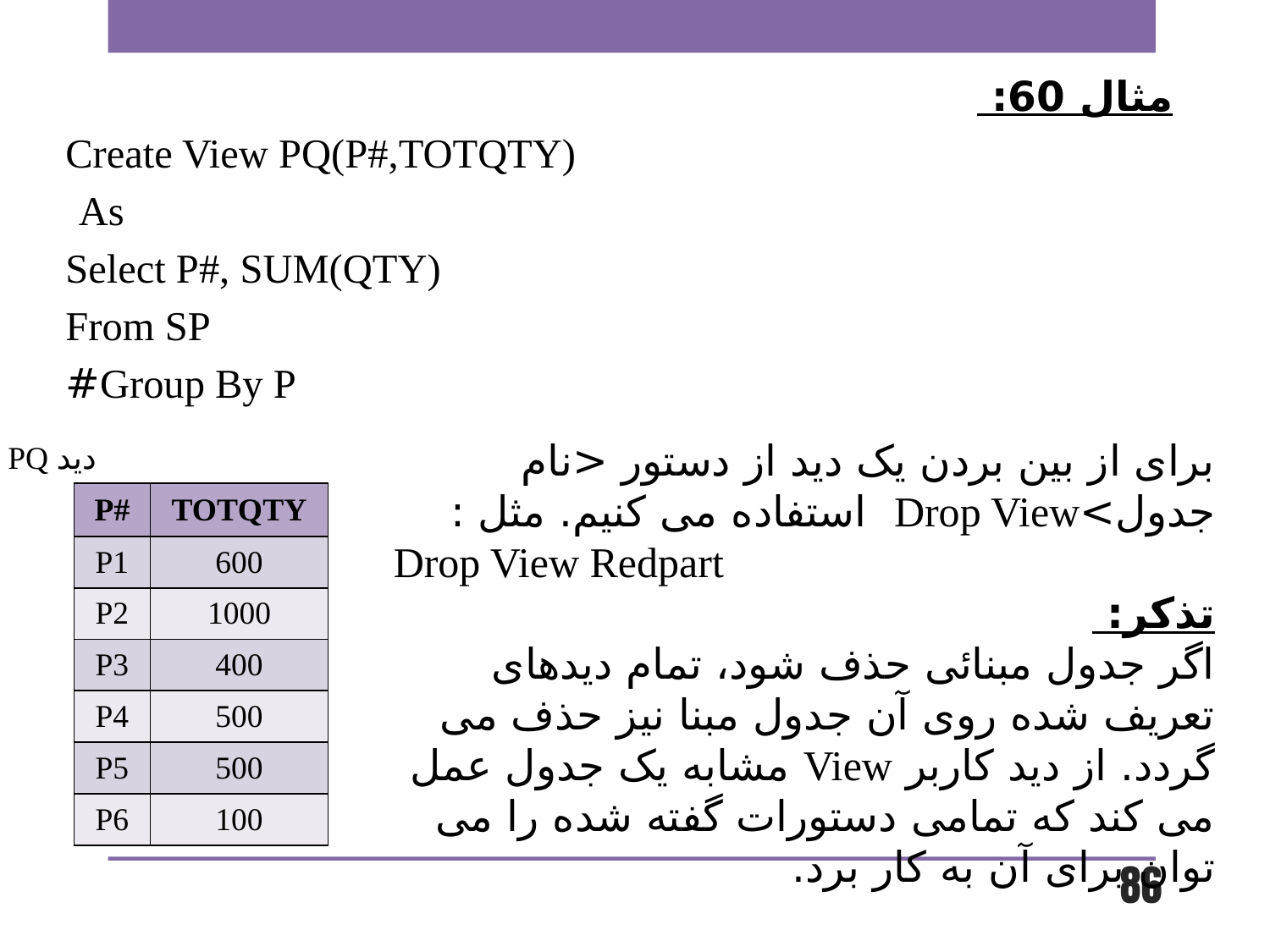

مثال 60:
 Create View PQ(P#,TOTQTY)
As
Select P#, SUM(QTY)
From SP
Group By P#
برای از بین بردن یک دید از دستور <نام جدول>Drop View  استفاده می کنیم. مثل :
Drop View Redpart
تذکر:
اگر جدول مبنائی حذف شود، تمام دیدهای تعریف شده روی آن جدول مبنا نیز حذف می گردد. از دید کاربر View مشابه یک جدول عمل می کند که تمامی دستورات گفته شده را می توان برای آن به کار برد.
دید PQ
| P# | TOTQTY |
| --- | --- |
| P1 | 600 |
| P2 | 1000 |
| P3 | 400 |
| P4 | 500 |
| P5 | 500 |
| P6 | 100 |
86